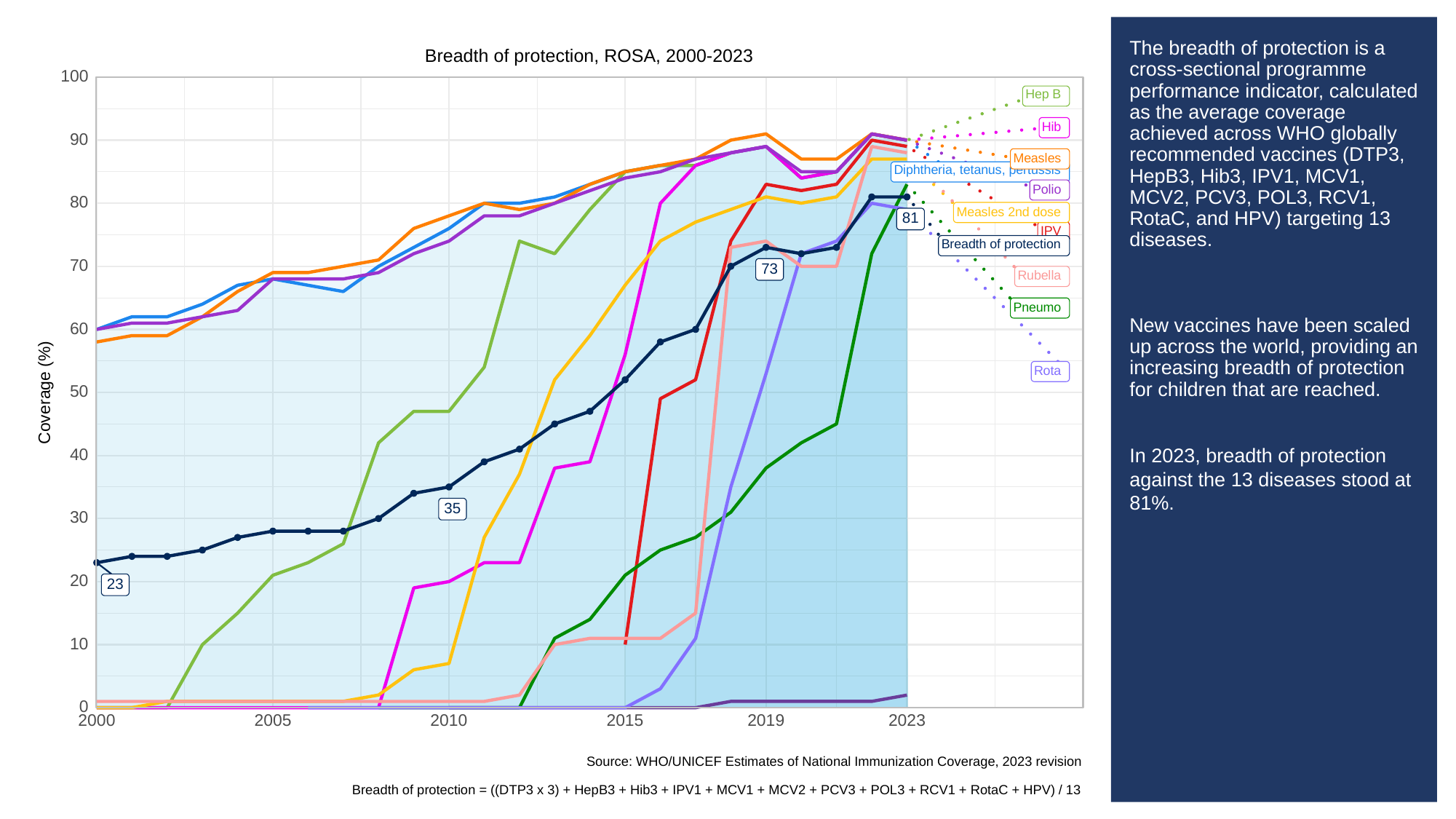

# The breadth of protection is a cross-sectional programme performance indicator, calculated as the average coverage achieved across WHO globally recommended vaccines (DTP3, HepB3, Hib3, IPV1, MCV1, MCV2, PCV3, POL3, RCV1, RotaC, and HPV) targeting 13 diseases.

New vaccines have been scaled up across the world, providing an increasing breadth of protection for children that are reached.

In 2023, breadth of protection against the 13 diseases stood at 81%.

Breadth of protection, ROSA, 2000-2023
100

Hep B

Hib

90

Measles

Diphtheria, tetanus, pertussis

Polio

80

Measles 2nd dose

81

IPV

Breadth of protection

70

73

Rubella

Pneumo
60

Rota

Coverage (%)
50

40

35
30

20
23

10

0

2023
2000
2005
2010
2015
2019
Source: WHO/UNICEF Estimates of National Immunization Coverage, 2023 revision

Breadth of protection = ((DTP3 x 3) + HepB3 + Hib3 + IPV1 + MCV1 + MCV2 + PCV3 + POL3 + RCV1 + RotaC + HPV) / 13